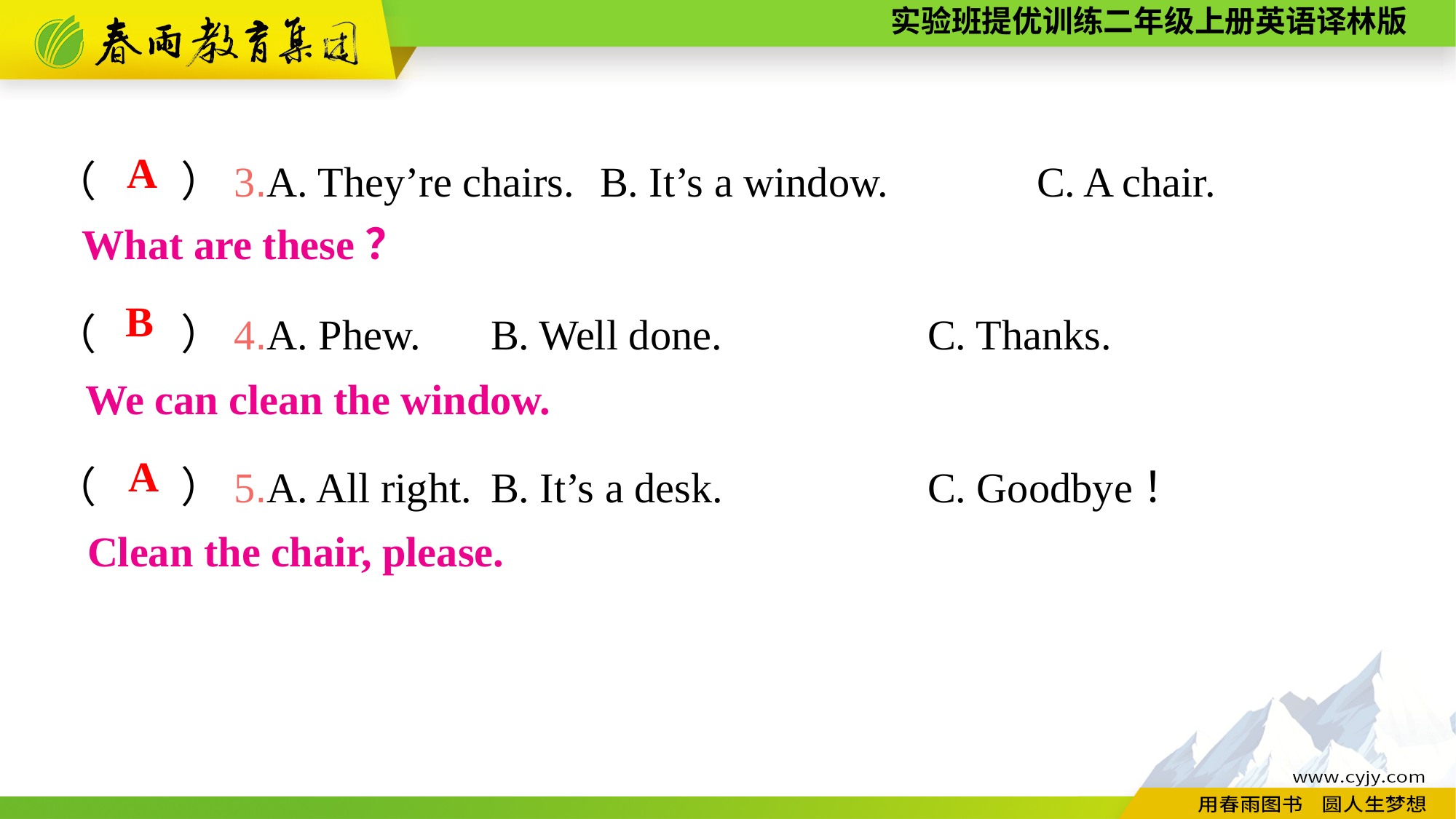

（　　）3.A. They’re chairs.	B. It’s a window.		C. A chair.

（　　）4.A. Phew.	B. Well done.		C. Thanks.

（　　）5.A. All right.	B. It’s a desk.		C. Goodbye！
A
What are these？
 B
We can clean the window.
A
Clean the chair, please.